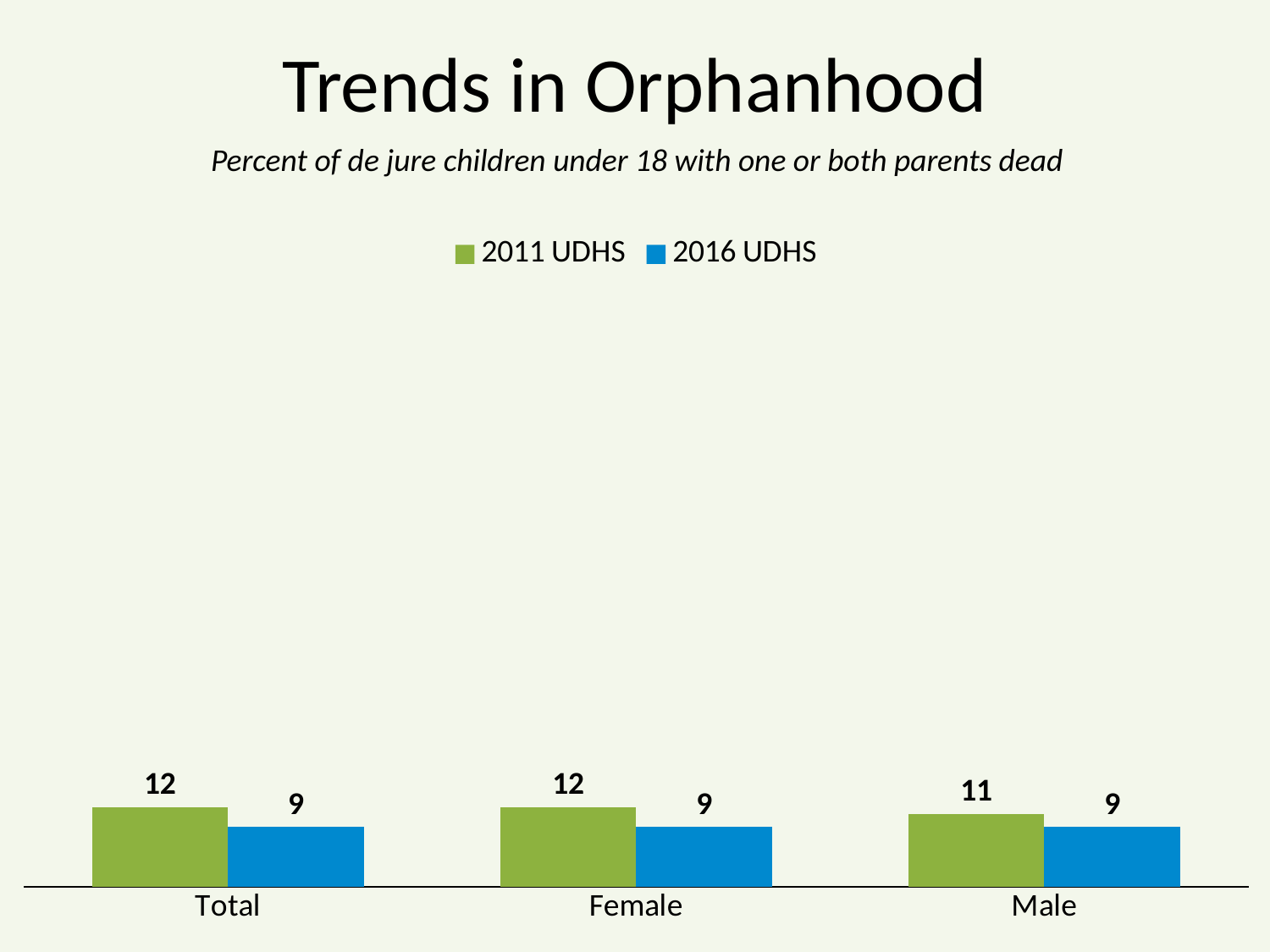

# Trends in Orphanhood
Percent of de jure children under 18 with one or both parents dead

### Chart

| Category | 2011 UDHS | 2016 UDHS |
|---|---|---|
| Total | 12.0 | 9.0 |
| Female | 12.0 | 9.0 |
| Male | 11.0 | 9.0 |